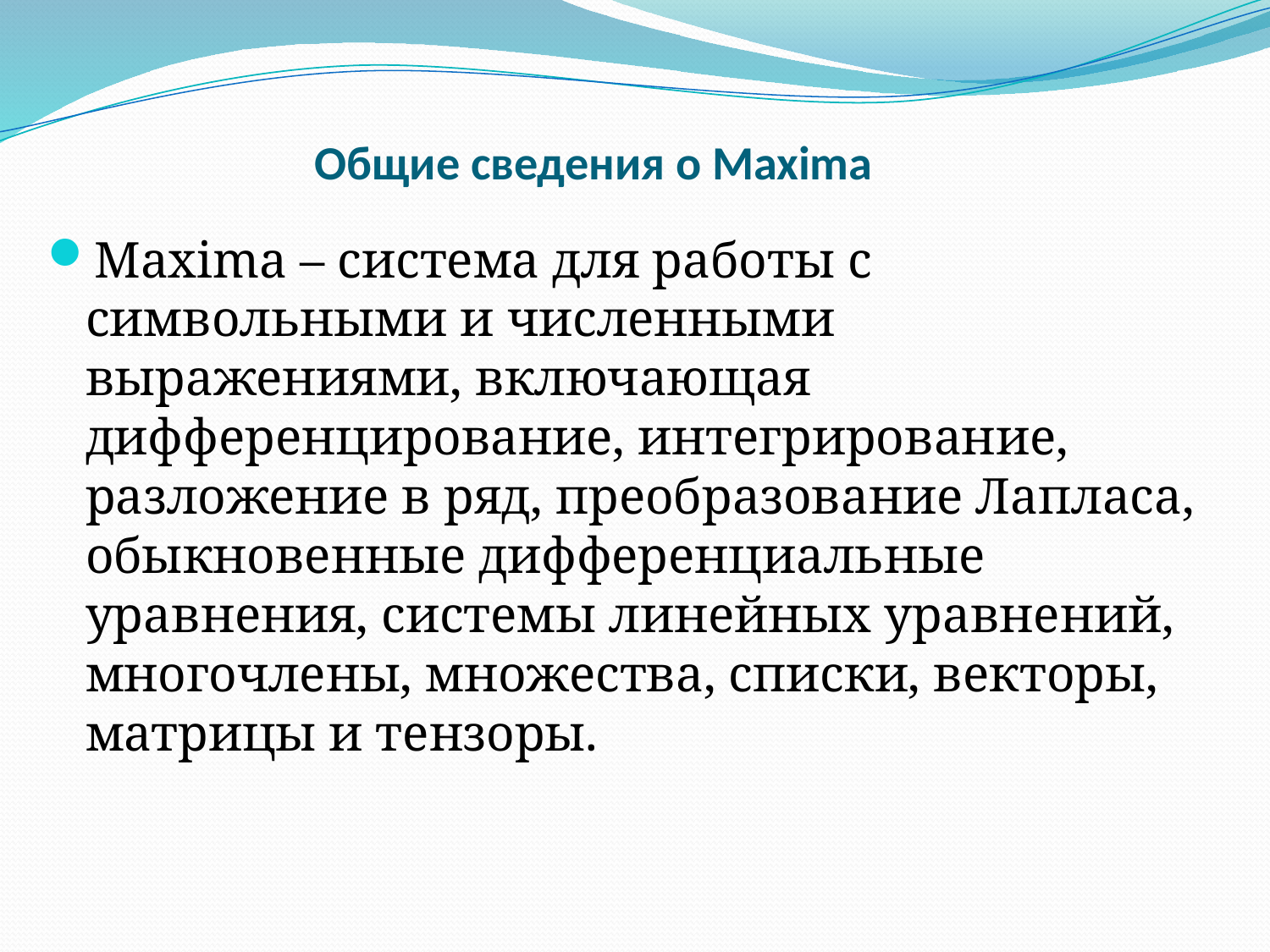

# Общие сведения о Maxima
Maxima – система для работы с символьными и численными выражениями, включающая дифференцирование, интегрирование, разложение в ряд, преобразование Лапласа, обыкновенные дифференциальные уравнения, системы линейных уравнений, многочлены, множества, списки, векторы, матрицы и тензоры.